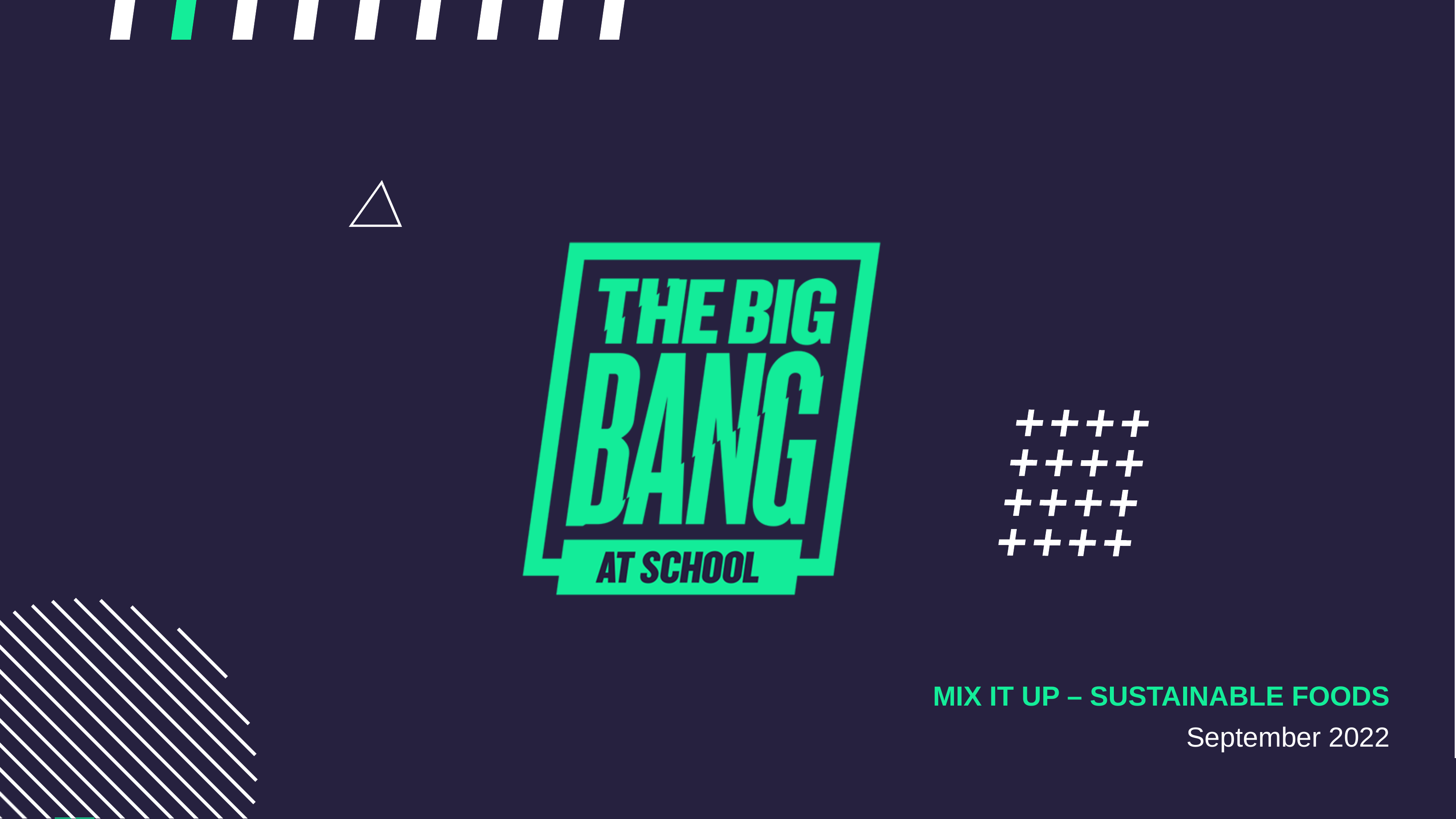

MIX IT UP – SUSTAINABLE FOODS
September 2022